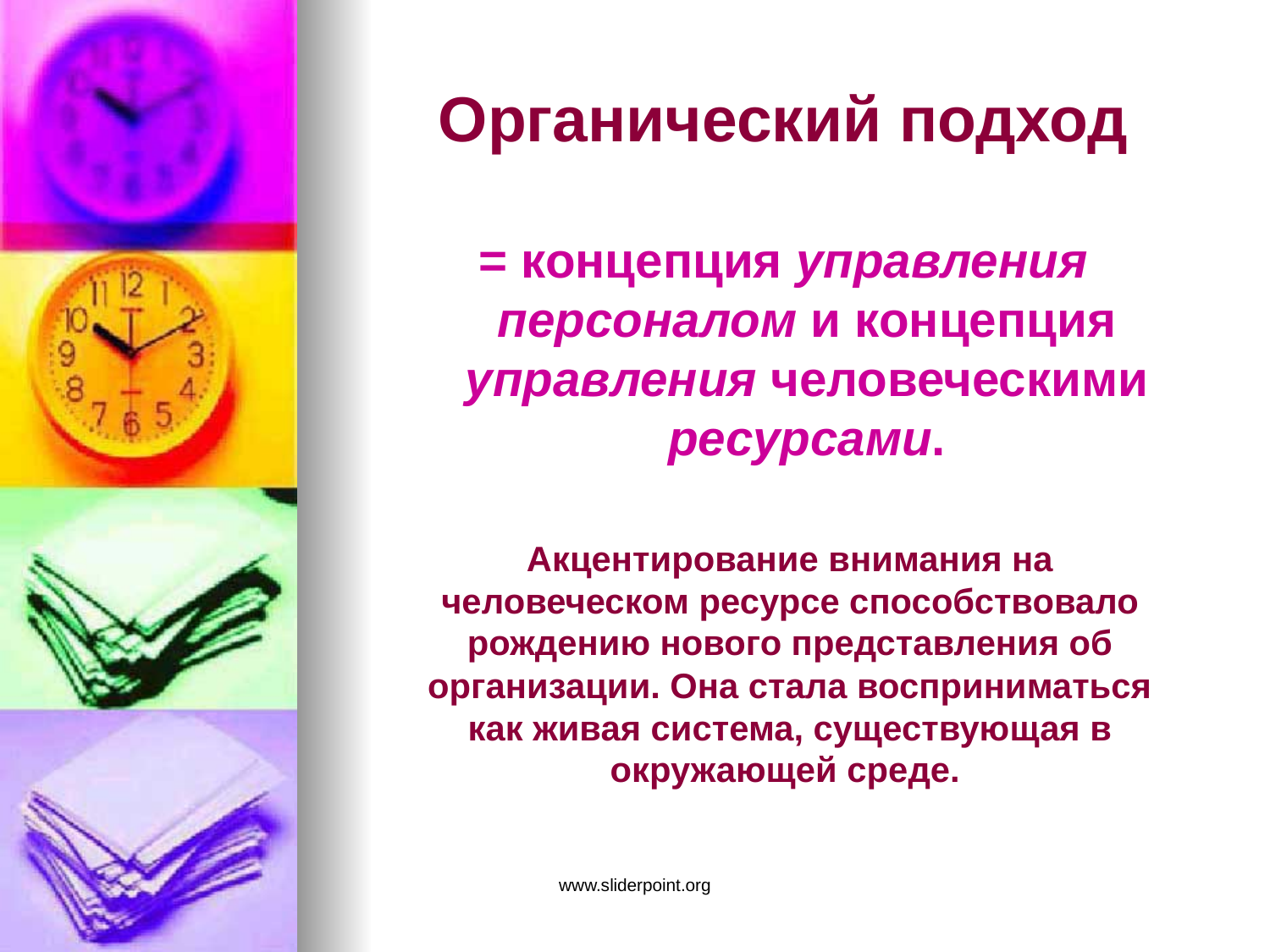

# Органический подход
= концепция управления персоналом и концепция управления человеческими ресурсами.

Акцентирование внимания на человеческом ресурсе способствовало рождению нового представления об организации. Она стала восприниматься как живая система, существующая в окружающей среде.
www.sliderpoint.org